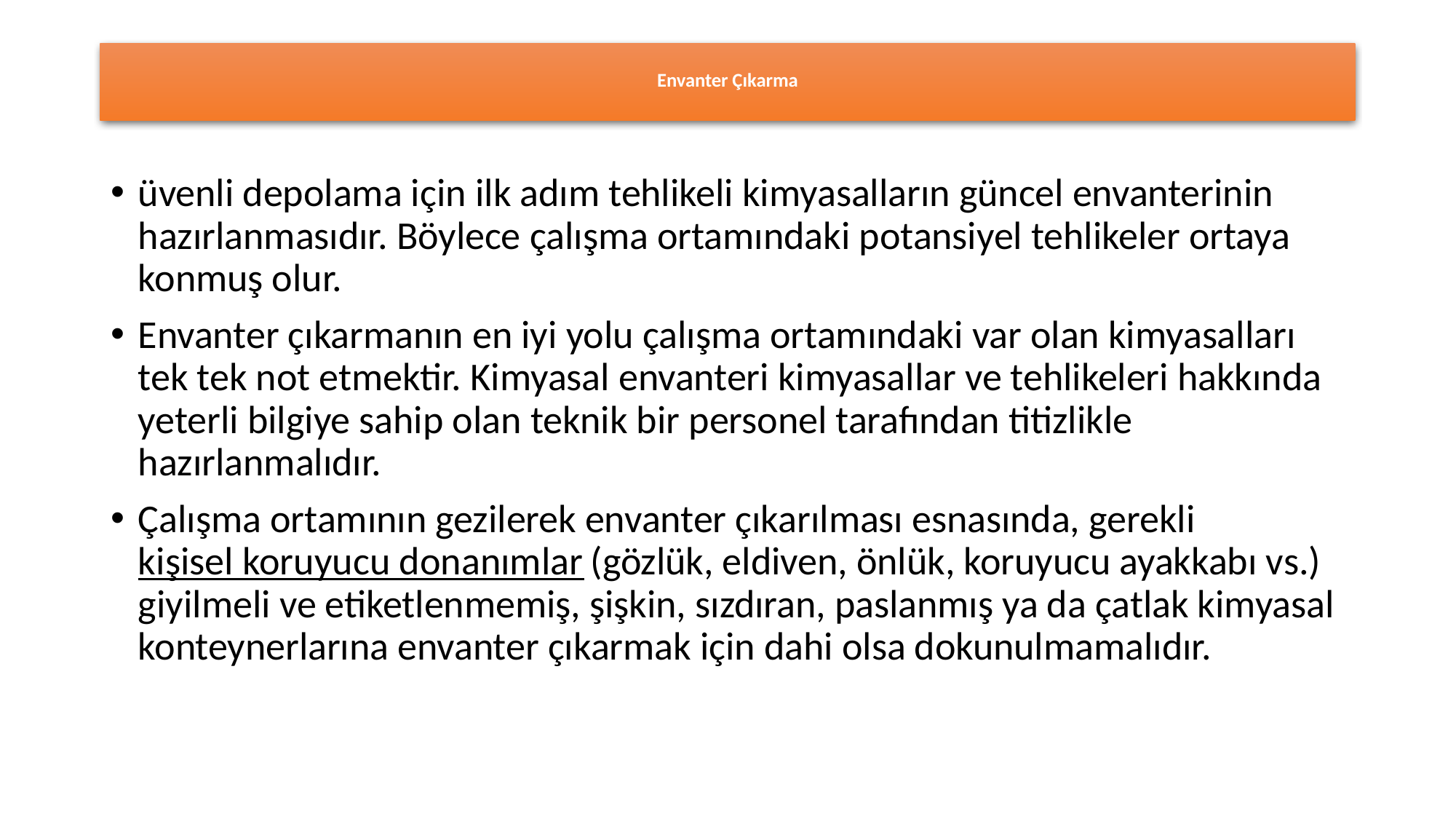

# Envanter Çıkarma
üvenli depolama için ilk adım tehlikeli kimyasalların güncel envanterinin hazırlanmasıdır. Böylece çalışma ortamındaki potansiyel tehlikeler ortaya konmuş olur.
Envanter çıkarmanın en iyi yolu çalışma ortamındaki var olan kimyasalları tek tek not etmektir. Kimyasal envanteri kimyasallar ve tehlikeleri hakkında yeterli bilgiye sahip olan teknik bir personel tarafından titizlikle hazırlanmalıdır.
Çalışma ortamının gezilerek envanter çıkarılması esnasında, gerekli kişisel koruyucu donanımlar (gözlük, eldiven, önlük, koruyucu ayakkabı vs.) giyilmeli ve etiketlenmemiş, şişkin, sızdıran, paslanmış ya da çatlak kimyasal konteynerlarına envanter çıkarmak için dahi olsa dokunulmamalıdır.